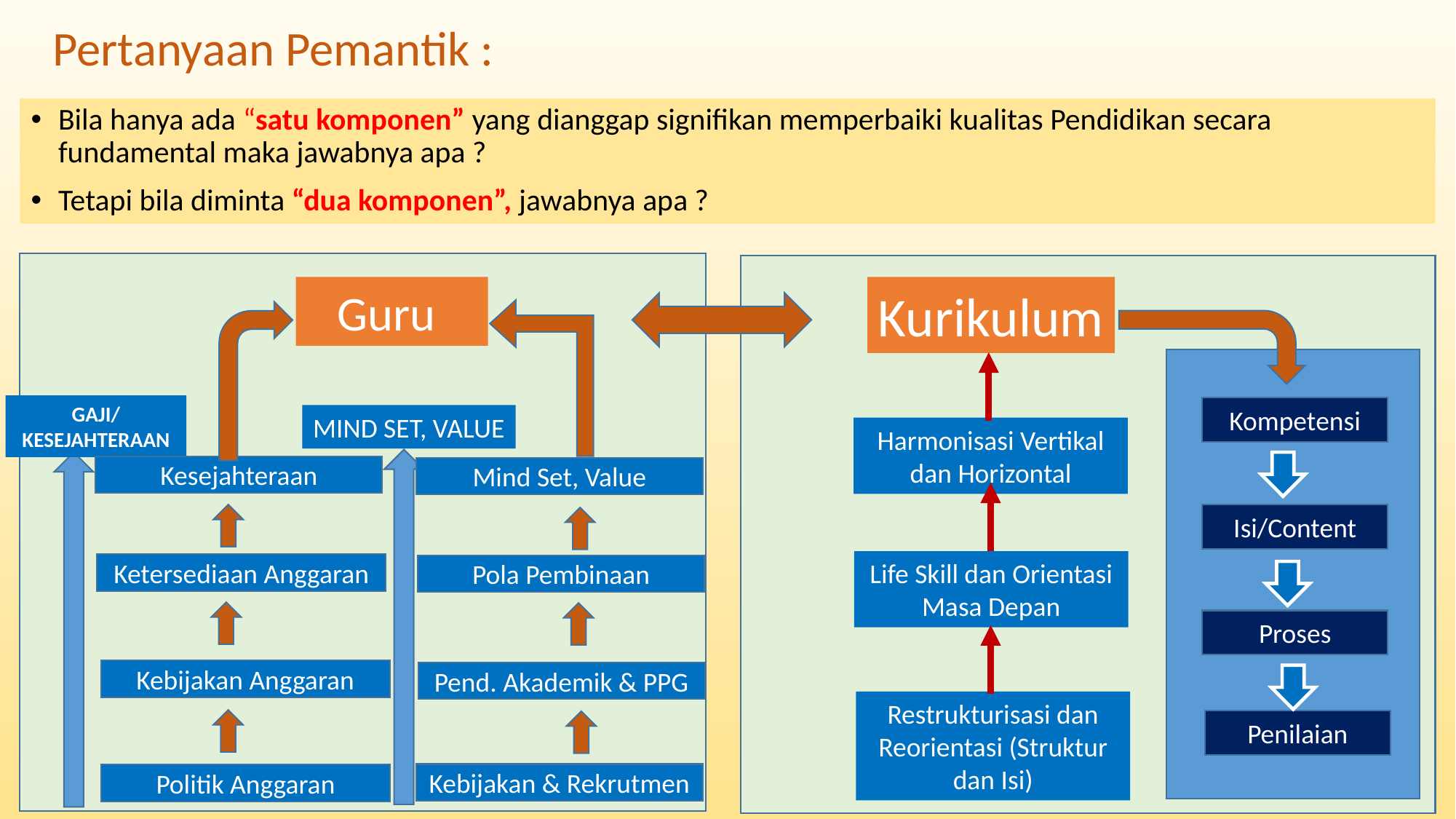

# Pertanyaan Pemantik :
Bila hanya ada “satu komponen” yang dianggap signifikan memperbaiki kualitas Pendidikan secara fundamental maka jawabnya apa ?
Tetapi bila diminta “dua komponen”, jawabnya apa ?

Guru
Kurikulum

GAJI/ KESEJAHTERAAN

Kompetensi
MIND SET, VALUE

Harmonisasi Vertikal dan Horizontal

Kesejahteraan
Mind Set, Value

Isi/Content

Life Skill dan Orientasi Masa Depan
Ketersediaan Anggaran
Pola Pembinaan

Proses
Kebijakan Anggaran
Pend. Akademik & PPG

Restrukturisasi dan Reorientasi (Struktur dan Isi)

Penilaian

Kebijakan & Rekrutmen
Politik Anggaran